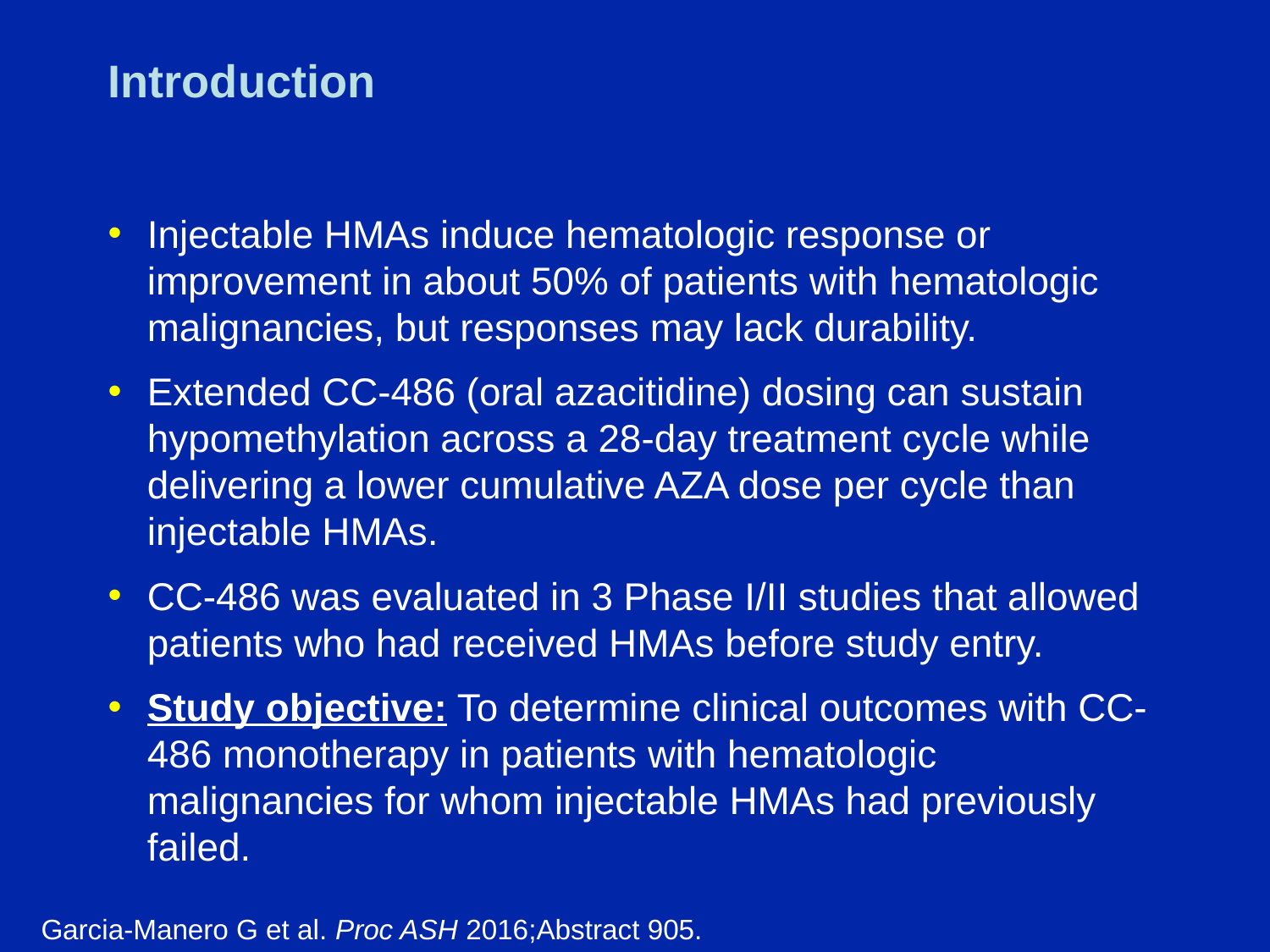

# Introduction
Injectable HMAs induce hematologic response or improvement in about 50% of patients with hematologic malignancies, but responses may lack durability.
Extended CC-486 (oral azacitidine) dosing can sustain hypomethylation across a 28-day treatment cycle while delivering a lower cumulative AZA dose per cycle than  injectable HMAs.
CC-486 was evaluated in 3 Phase I/II studies that allowed patients who had received HMAs before study entry.
Study objective: To determine clinical outcomes with CC-486 monotherapy in patients with hematologic malignancies for whom injectable HMAs had previously failed.
Garcia-Manero G et al. Proc ASH 2016;Abstract 905.